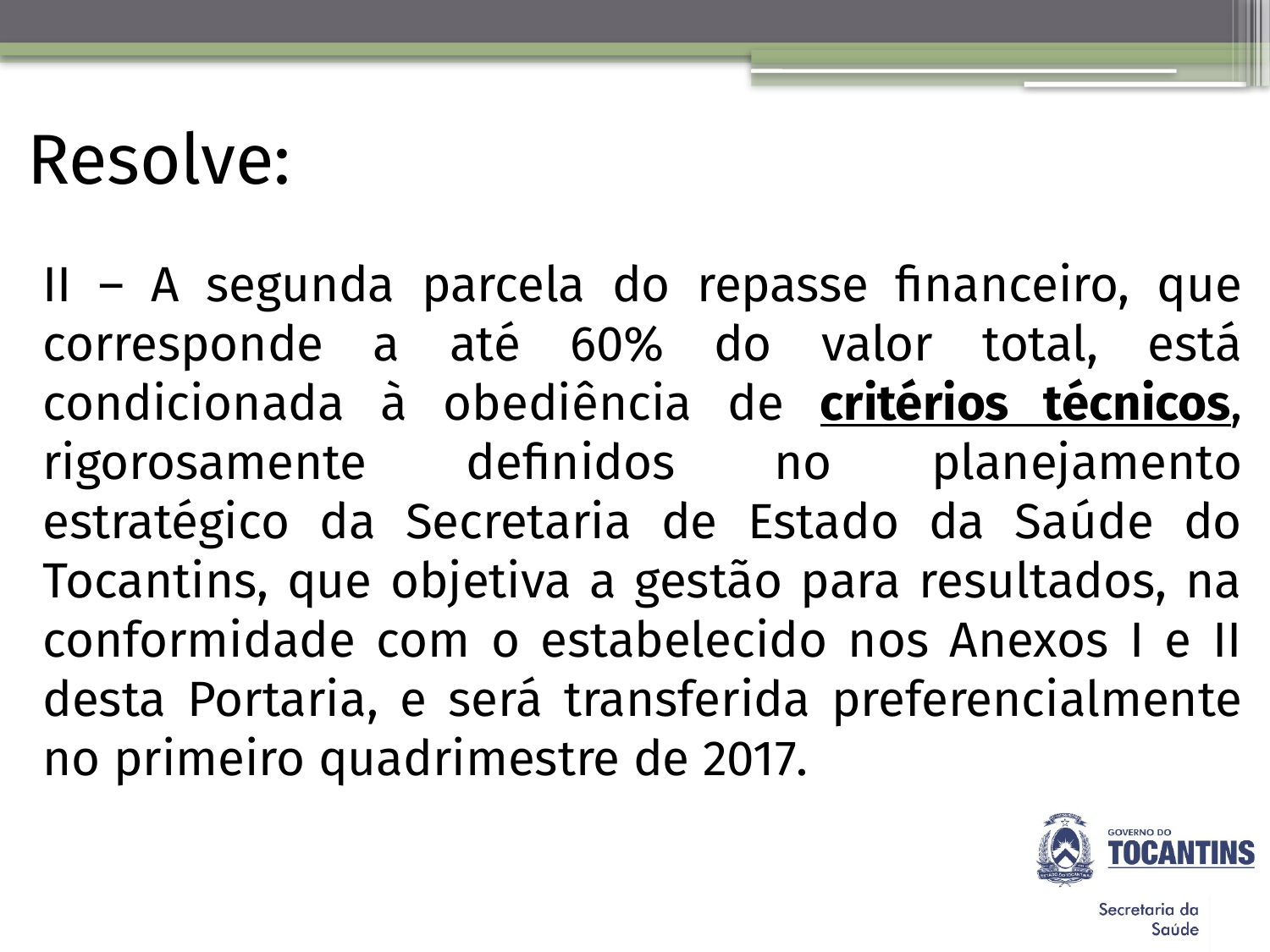

# Resolve:
II – A segunda parcela do repasse financeiro, que corresponde a até 60% do valor total, está condicionada à obediência de critérios técnicos, rigorosamente definidos no planejamento estratégico da Secretaria de Estado da Saúde do Tocantins, que objetiva a gestão para resultados, na conformidade com o estabelecido nos Anexos I e II desta Portaria, e será transferida preferencialmente no primeiro quadrimestre de 2017.